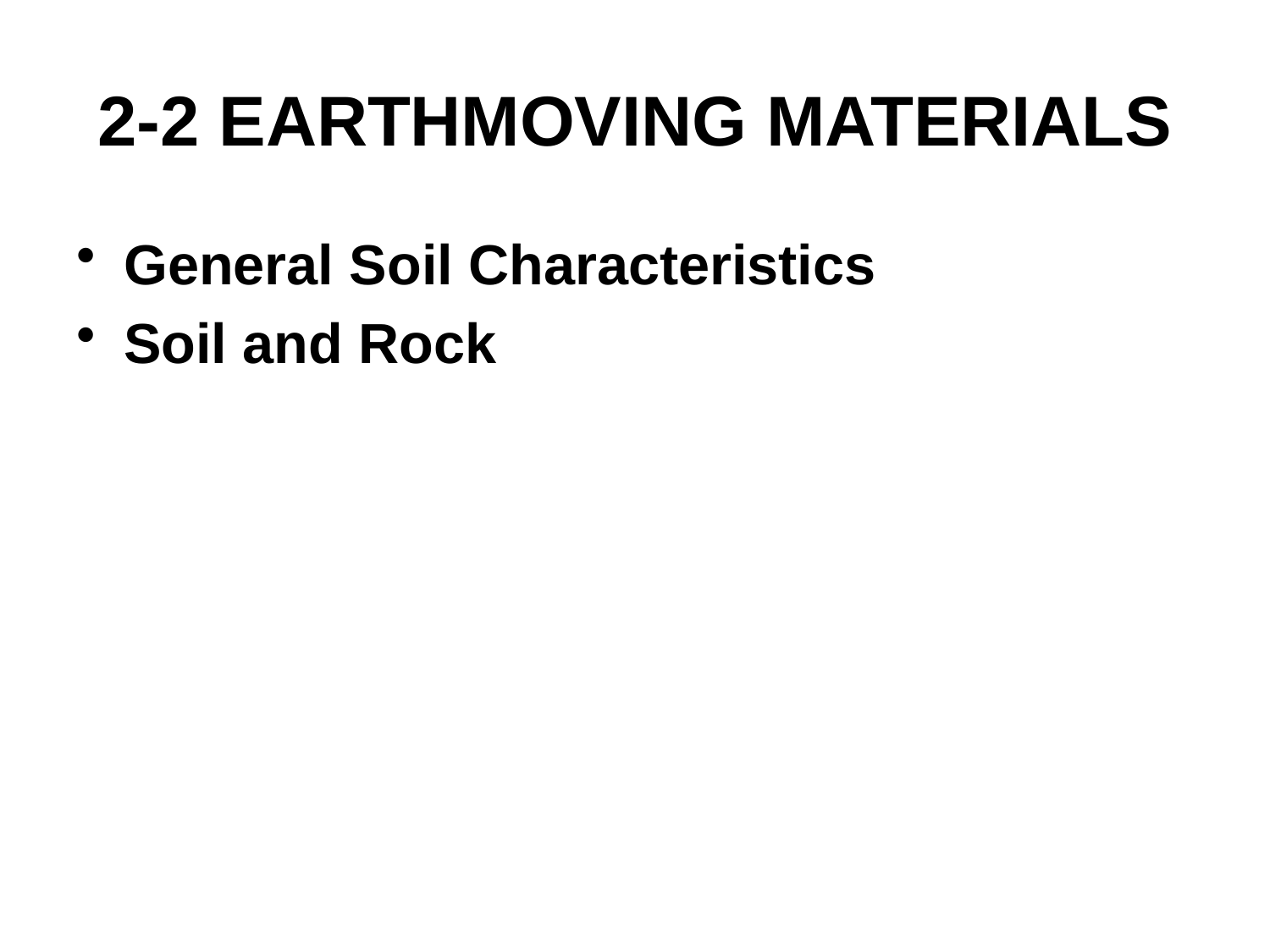

# 2-2 EARTHMOVING MATERIALS
General Soil Characteristics
Soil and Rock